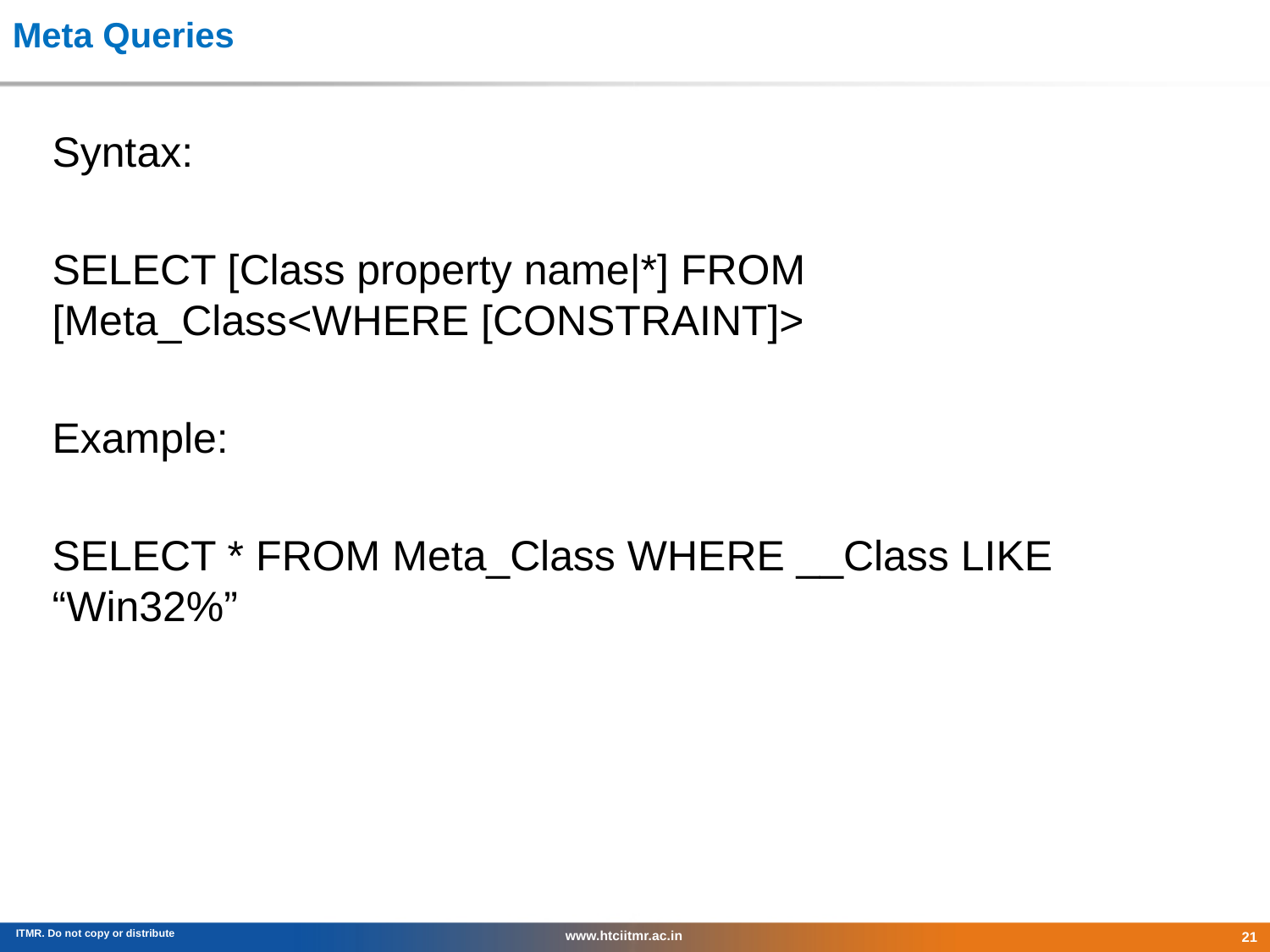

# Meta Queries
Syntax:

SELECT [Class property name|*] FROM [Meta_Class<WHERE [CONSTRAINT]>

Example:

SELECT * FROM Meta_Class WHERE __Class LIKE “Win32%”